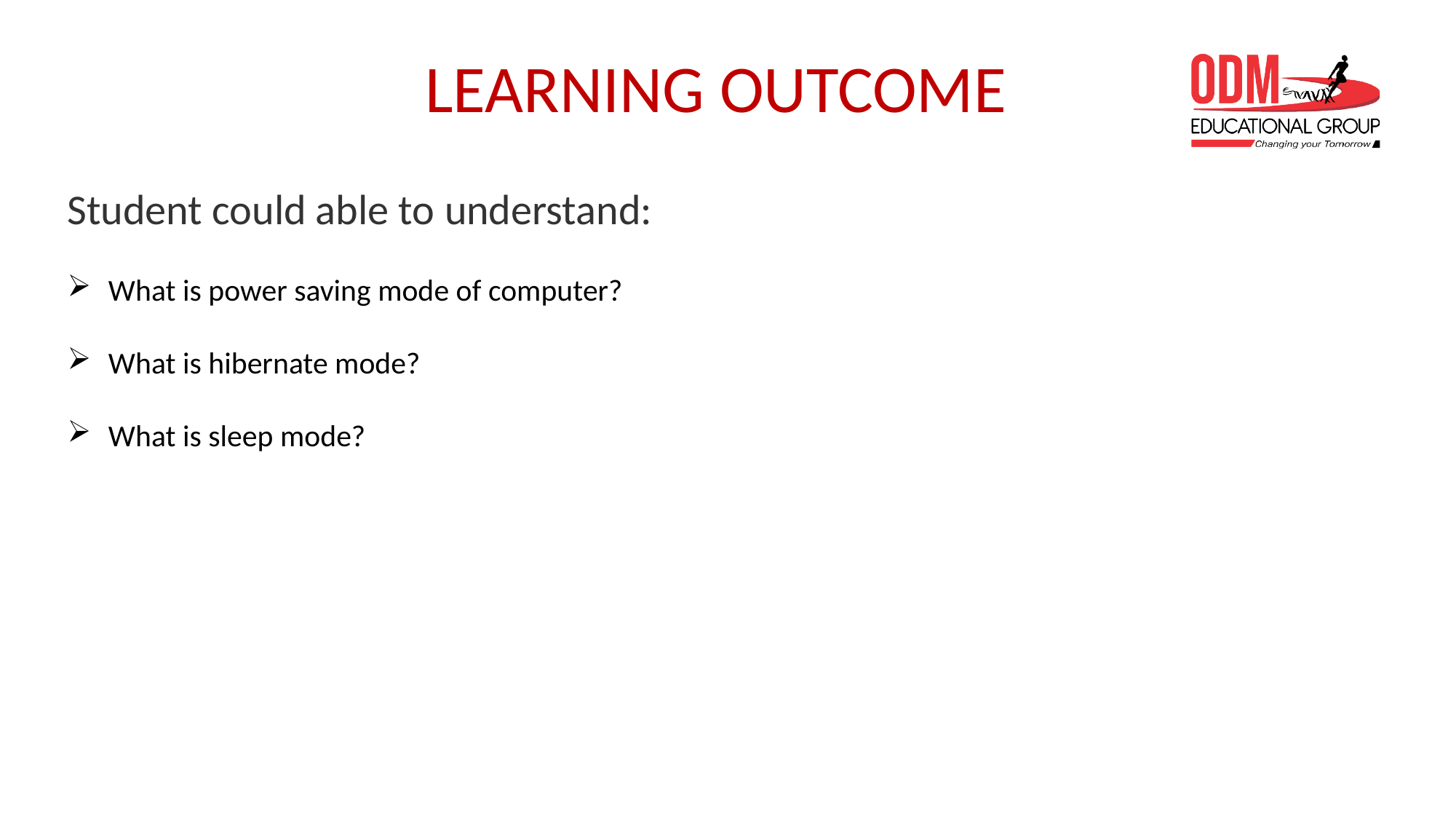

# LEARNING OUTCOME

Student could able to understand:
What is power saving mode of computer?
What is hibernate mode?
What is sleep mode?